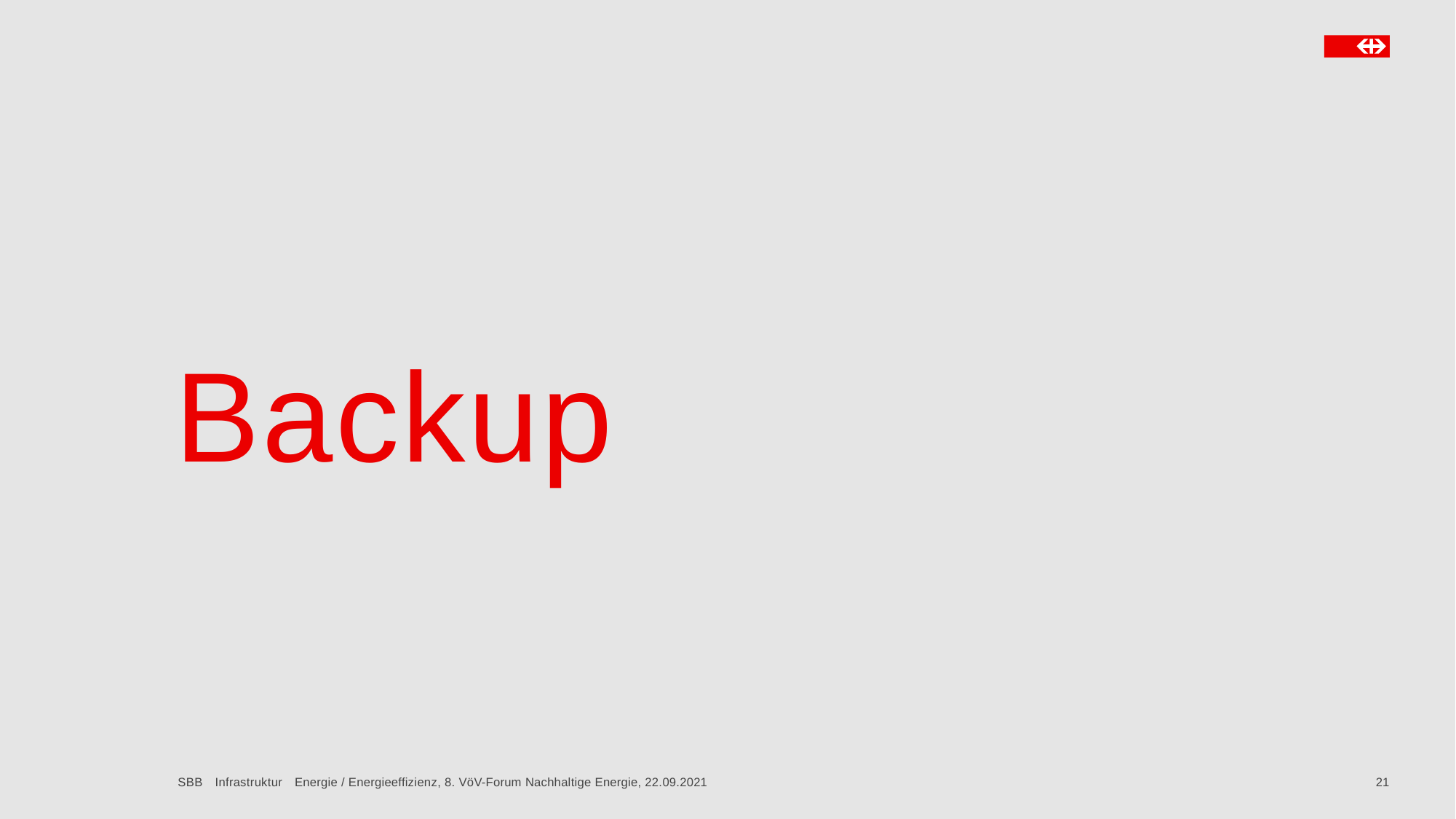

# Backup
SBB Infrastruktur Energie / Energieeffizienz, 8. VöV-Forum Nachhaltige Energie, 22.09.2021
21